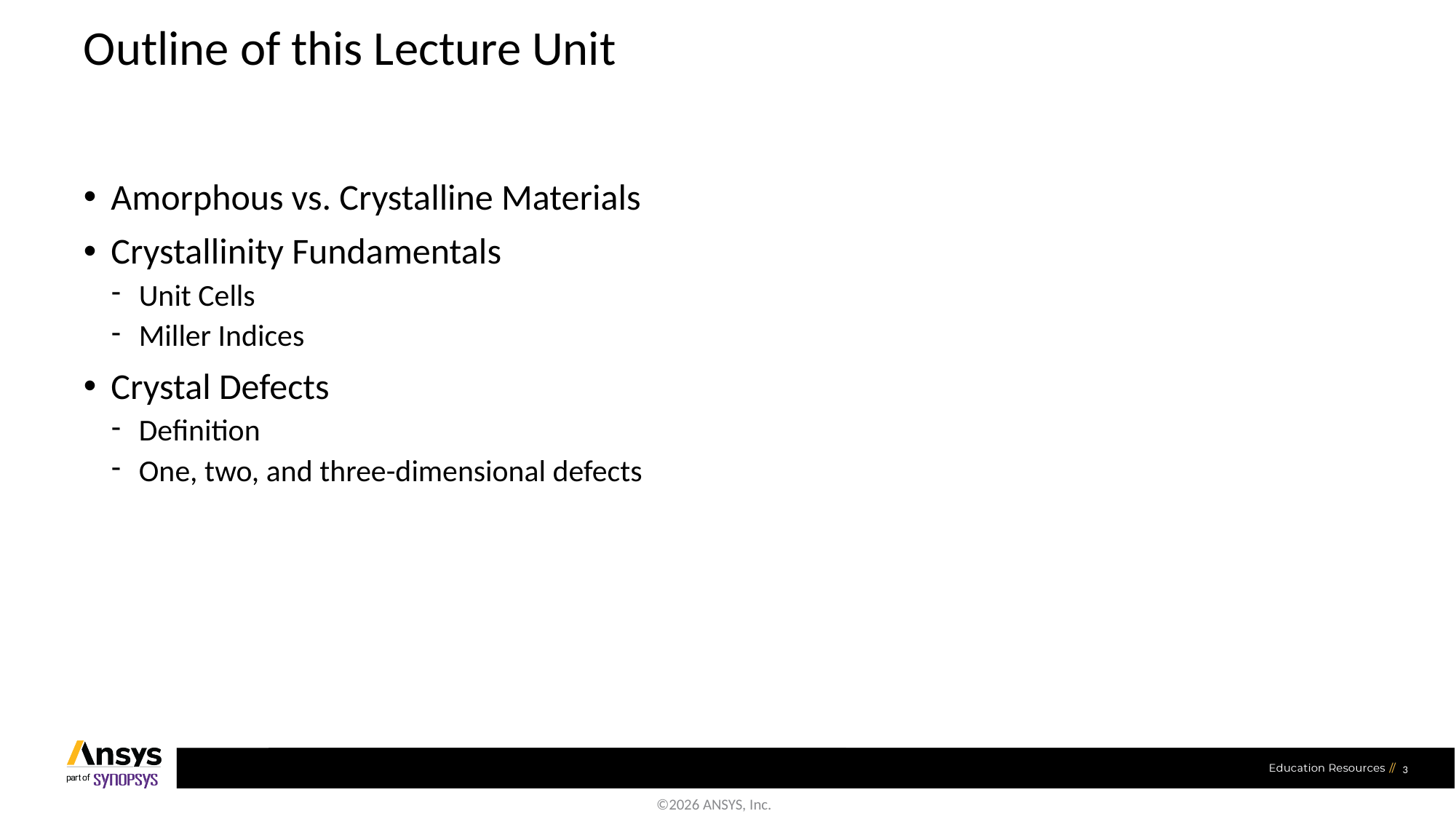

# Outline of this Lecture Unit
Amorphous vs. Crystalline Materials
Crystallinity Fundamentals
Unit Cells
Miller Indices
Crystal Defects
Definition
One, two, and three-dimensional defects
3